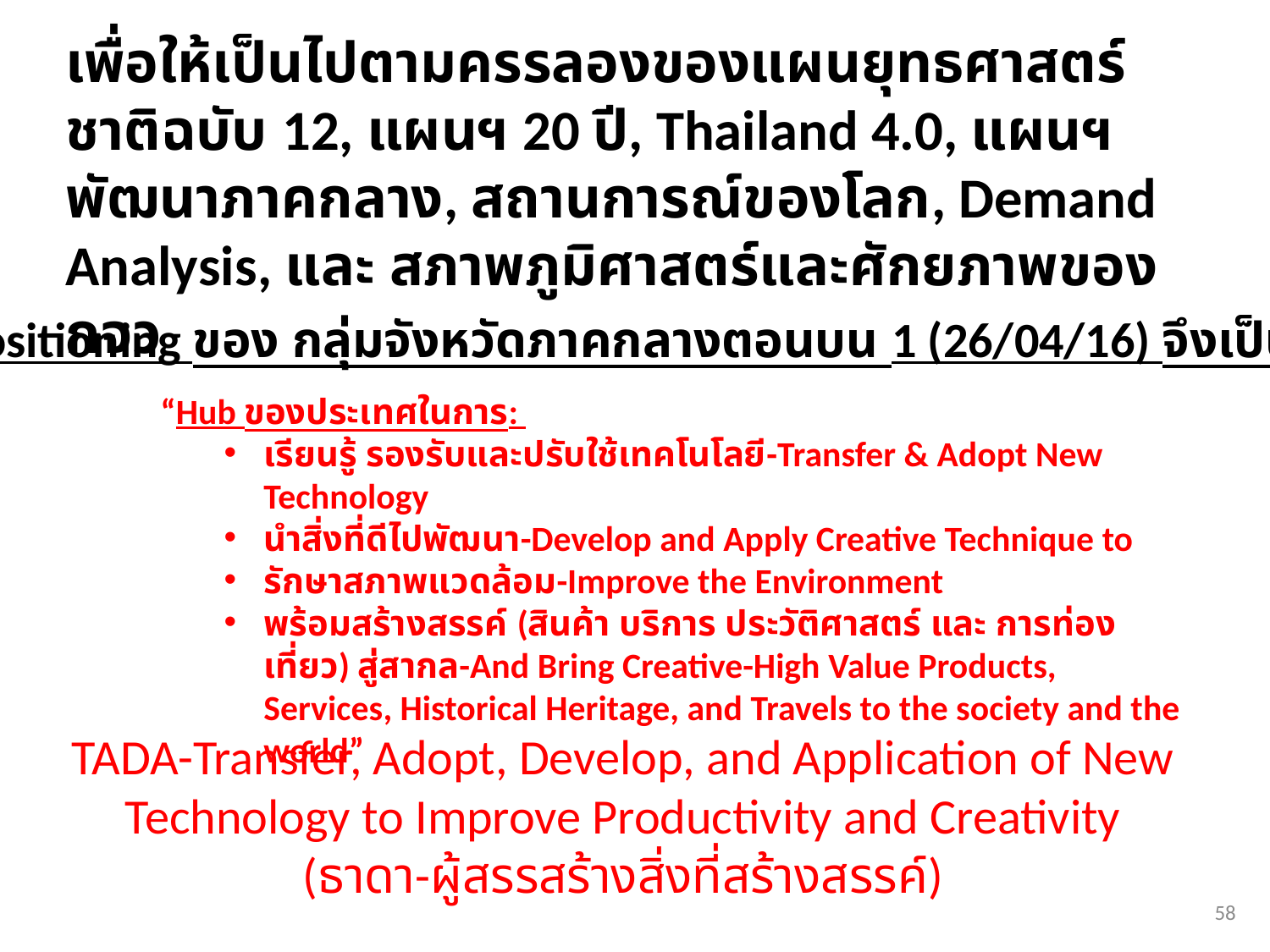

# เพื่อให้เป็นไปตามครรลองของแผนยุทธศาสตร์ชาติฉบับ 12, แผนฯ 20 ปี, Thailand 4.0, แผนฯพัฒนาภาคกลาง, สถานการณ์ของโลก, Demand Analysis, และ สภาพภูมิศาสตร์และศักยภาพของ กจว
Positioning ของ กลุ่มจังหวัดภาคกลางตอนบน 1 (26/04/16) จึงเป็น:
“Hub ของประเทศในการ:
เรียนรู้ รองรับและปรับใช้เทคโนโลยี-Transfer & Adopt New Technology
นำสิ่งที่ดีไปพัฒนา-Develop and Apply Creative Technique to
รักษาสภาพแวดล้อม-Improve the Environment
พร้อมสร้างสรรค์ (สินค้า บริการ ประวัติศาสตร์ และ การท่องเที่ยว) สู่สากล-And Bring Creative-High Value Products, Services, Historical Heritage, and Travels to the society and the world”
TADA-Transfer, Adopt, Develop, and Application of New Technology to Improve Productivity and Creativity
(ธาดา-ผู้สรรสร้างสิ่งที่สร้างสรรค์)
58